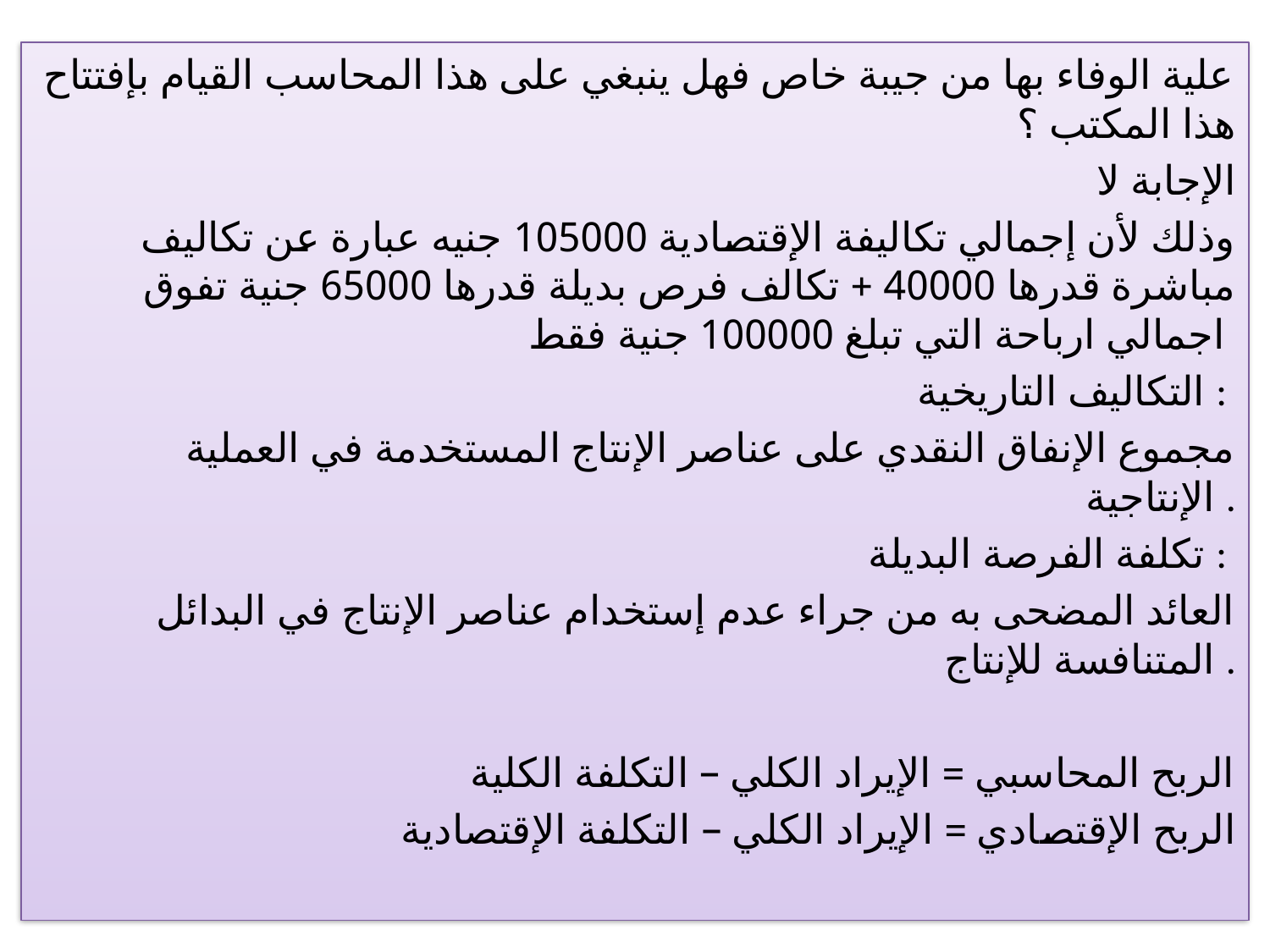

علية الوفاء بها من جيبة خاص فهل ينبغي على هذا المحاسب القيام بإفتتاح هذا المكتب ؟
الإجابة لا
وذلك لأن إجمالي تكاليفة الإقتصادية 105000 جنيه عبارة عن تكاليف مباشرة قدرها 40000 + تكالف فرص بديلة قدرها 65000 جنية تفوق اجمالي ارباحة التي تبلغ 100000 جنية فقط
التكاليف التاريخية :
مجموع الإنفاق النقدي على عناصر الإنتاج المستخدمة في العملية الإنتاجية .
تكلفة الفرصة البديلة :
العائد المضحى به من جراء عدم إستخدام عناصر الإنتاج في البدائل المتنافسة للإنتاج .

الربح المحاسبي = الإيراد الكلي – التكلفة الكلية
الربح الإقتصادي = الإيراد الكلي – التكلفة الإقتصادية